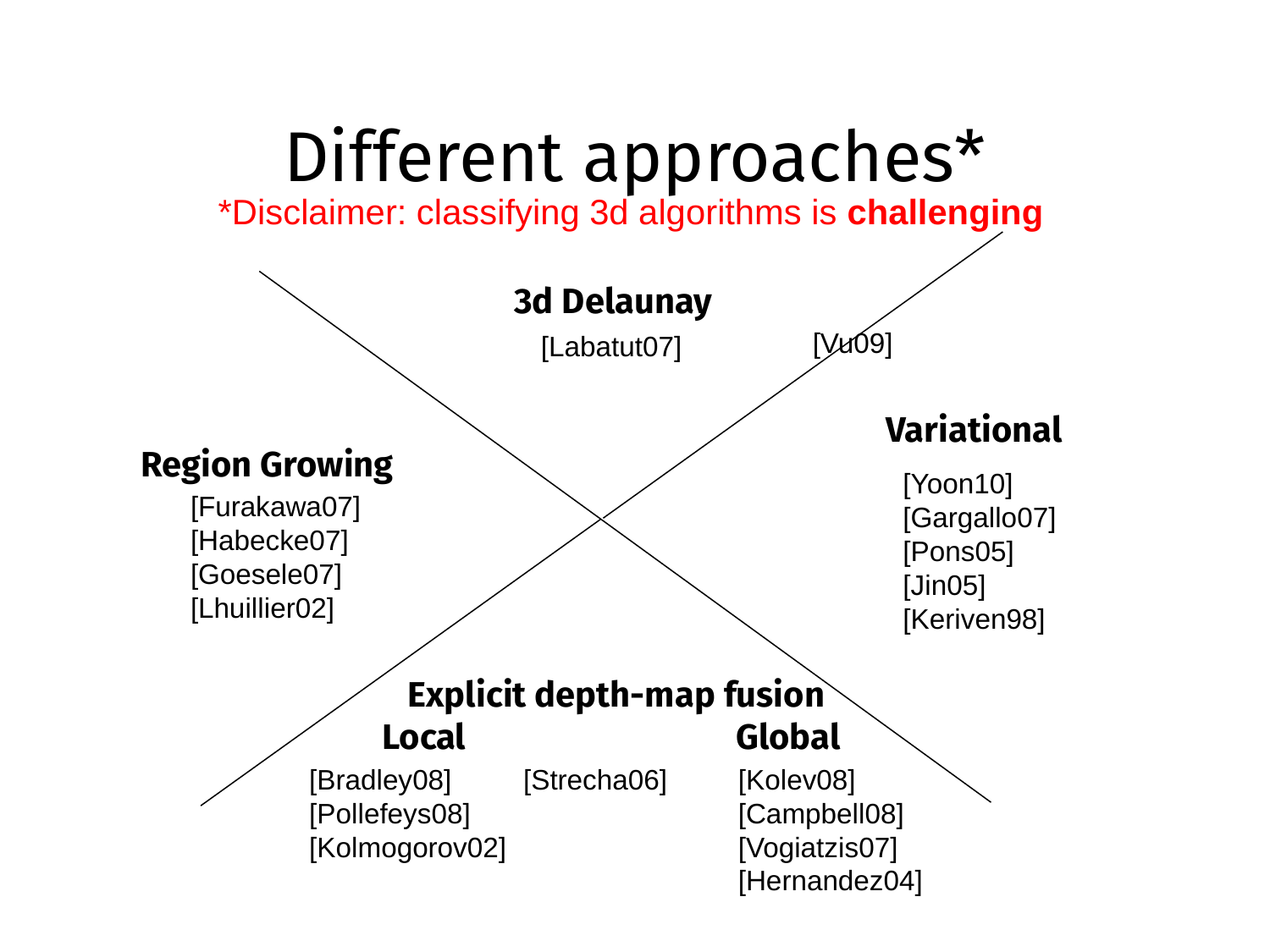

# Different approaches*
*Disclaimer: classifying 3d algorithms is challenging
3d Delaunay
[Vu09]
[Labatut07]
Variational
Region Growing
[Yoon10]
[Gargallo07]
[Pons05]
[Jin05]
[Keriven98]
[Furakawa07]
[Habecke07]
[Goesele07]
[Lhuillier02]
Explicit depth-map fusion
  Local                                Global
[Bradley08]
[Pollefeys08]
[Kolmogorov02]
[Kolev08]
[Campbell08]
[Vogiatzis07]
[Hernandez04]
[Strecha06]